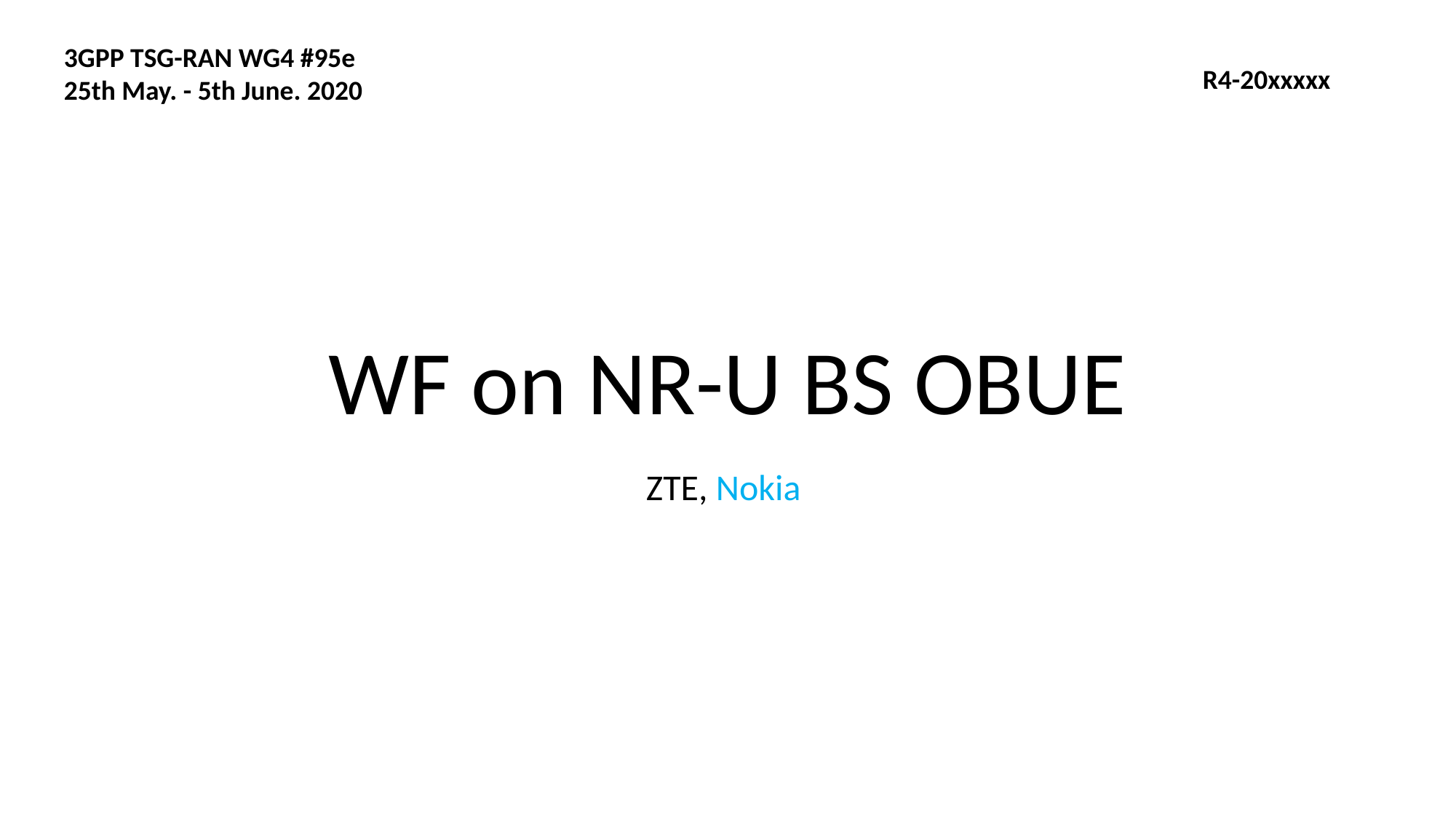

3GPP TSG-RAN WG4 #95e
25th May. - 5th June. 2020
R4-20xxxxx
# WF on NR-U BS OBUE
ZTE, Nokia
1